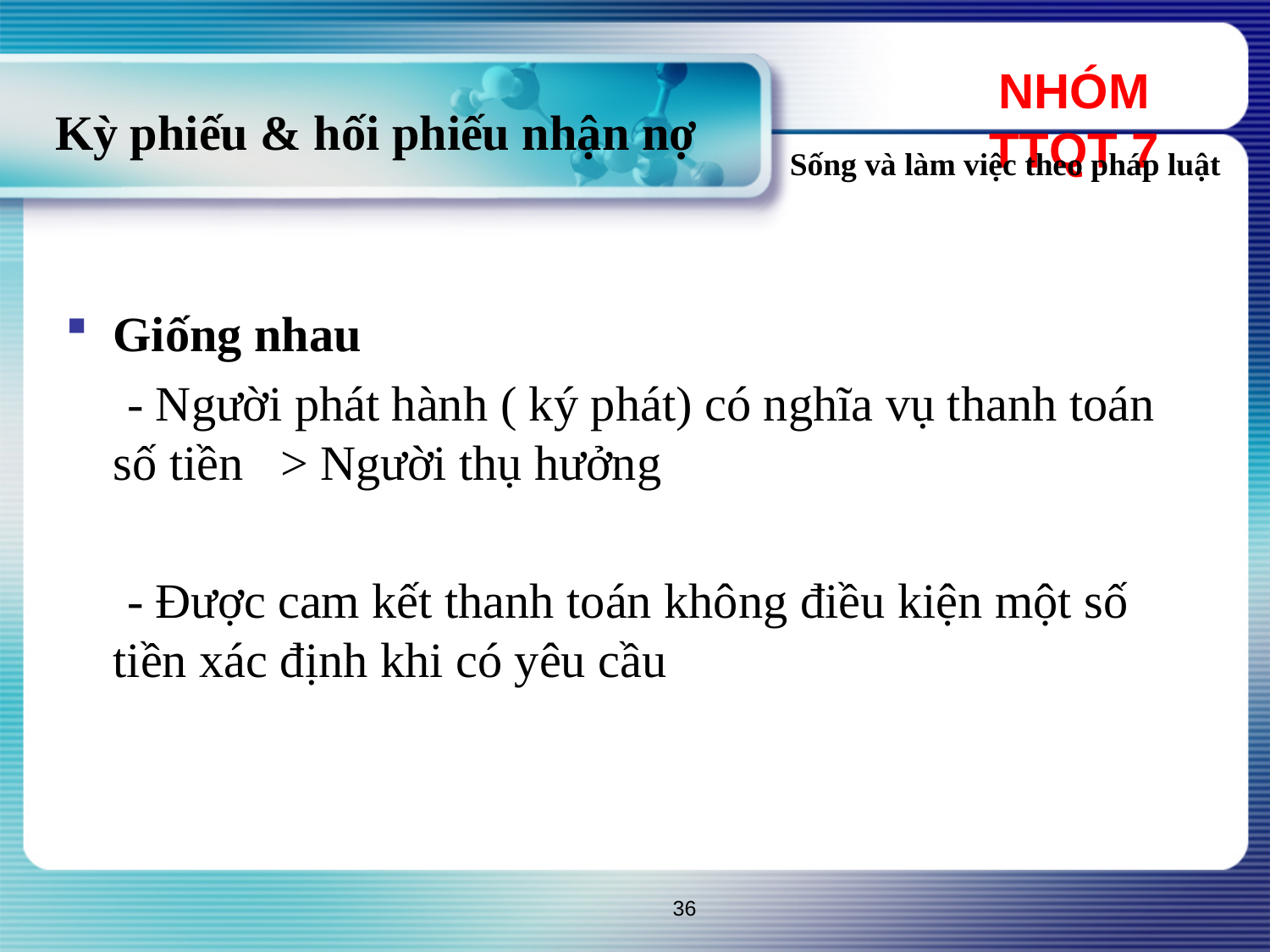

NHÓM TTQT 7
# Kỳ phiếu & hối phiếu nhận nợ
Sống và làm việc theo pháp luật
Giống nhau
     - Người phát hành ( ký phát) có nghĩa vụ thanh toán số tiền   > Người thụ hưởng

     - Được cam kết thanh toán không điều kiện một số tiền xác định khi có yêu cầu
36